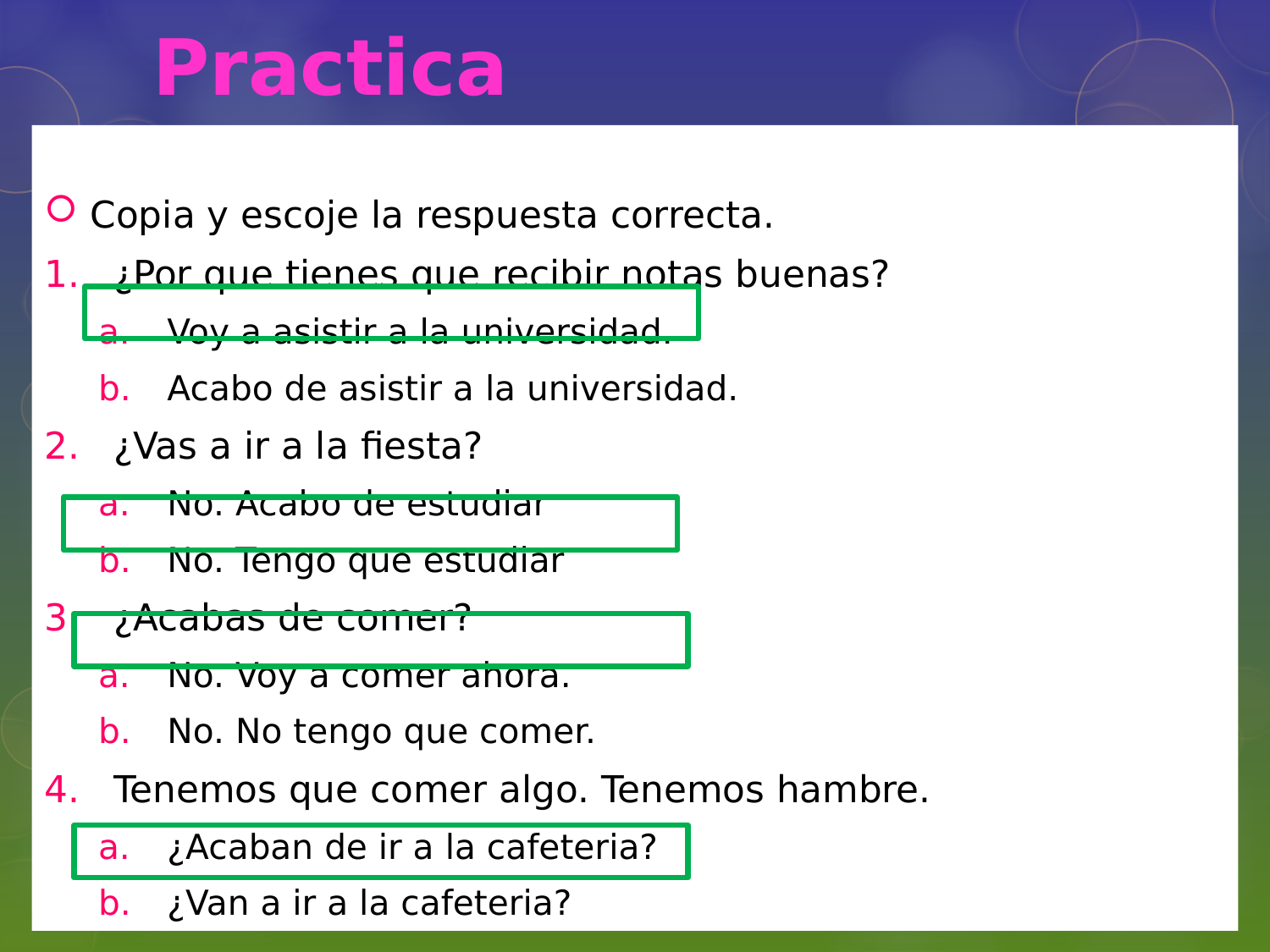

# Practica

Copia y escoje la respuesta correcta.
¿Por que tienes que recibir notas buenas?
Voy a asistir a la universidad.
Acabo de asistir a la universidad.
¿Vas a ir a la fiesta?
No. Acabo de estudiar
No. Tengo que estudiar
¿Acabas de comer?
No. Voy a comer ahora.
No. No tengo que comer.
Tenemos que comer algo. Tenemos hambre.
¿Acaban de ir a la cafeteria?
¿Van a ir a la cafeteria?